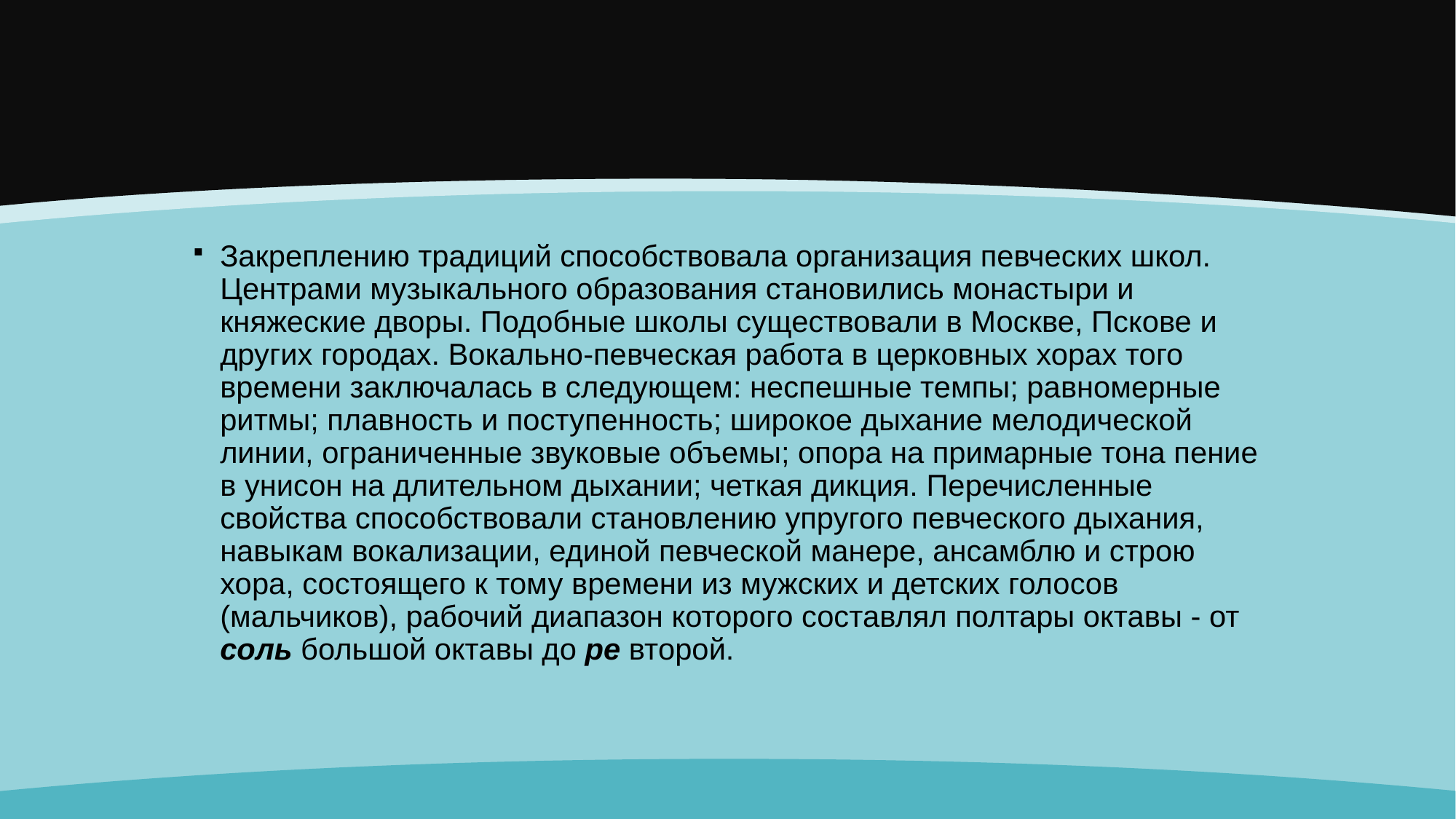

#
Закреплению традиций способствовала организация певческих школ. Центрами музыкального образования становились монастыри и княжеские дворы. Подобные школы существовали в Москве, Пскове и других городах. Вокально-певческая работа в церковных хорах того времени заключалась в следующем: неспешные темпы; равномерные ритмы; плавность и поступенность; широкое дыхание мелодической линии, ограниченные звуковые объемы; опора на примарные тона пение в унисон на длительном дыхании; четкая дикция. Перечисленные свойства способствовали становлению упругого певческого дыхания, навыкам вокализации, единой певческой манере, ансамблю и строю хора, состоящего к тому времени из мужских и детских голосов (мальчиков), рабочий диапазон которого составлял полтары октавы - от соль большой октавы до ре второй.